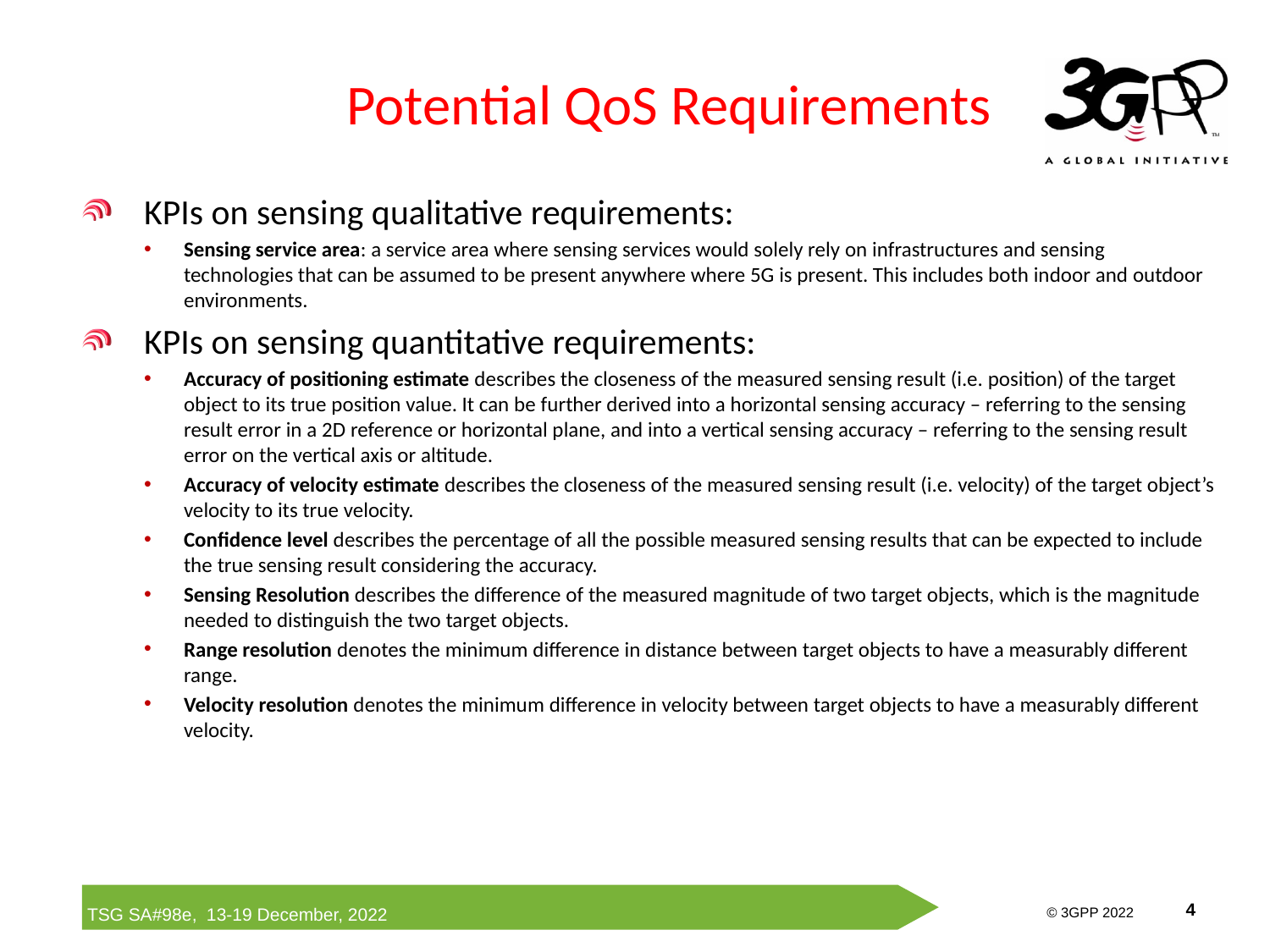

# Potential QoS Requirements
KPIs on sensing qualitative requirements:
Sensing service area: a service area where sensing services would solely rely on infrastructures and sensing technologies that can be assumed to be present anywhere where 5G is present. This includes both indoor and outdoor environments.
KPIs on sensing quantitative requirements:
Accuracy of positioning estimate describes the closeness of the measured sensing result (i.e. position) of the target object to its true position value. It can be further derived into a horizontal sensing accuracy – referring to the sensing result error in a 2D reference or horizontal plane, and into a vertical sensing accuracy – referring to the sensing result error on the vertical axis or altitude.
Accuracy of velocity estimate describes the closeness of the measured sensing result (i.e. velocity) of the target object’s velocity to its true velocity.
Confidence level describes the percentage of all the possible measured sensing results that can be expected to include the true sensing result considering the accuracy.
Sensing Resolution describes the difference of the measured magnitude of two target objects, which is the magnitude needed to distinguish the two target objects.
Range resolution denotes the minimum difference in distance between target objects to have a measurably different range.
Velocity resolution denotes the minimum difference in velocity between target objects to have a measurably different velocity.